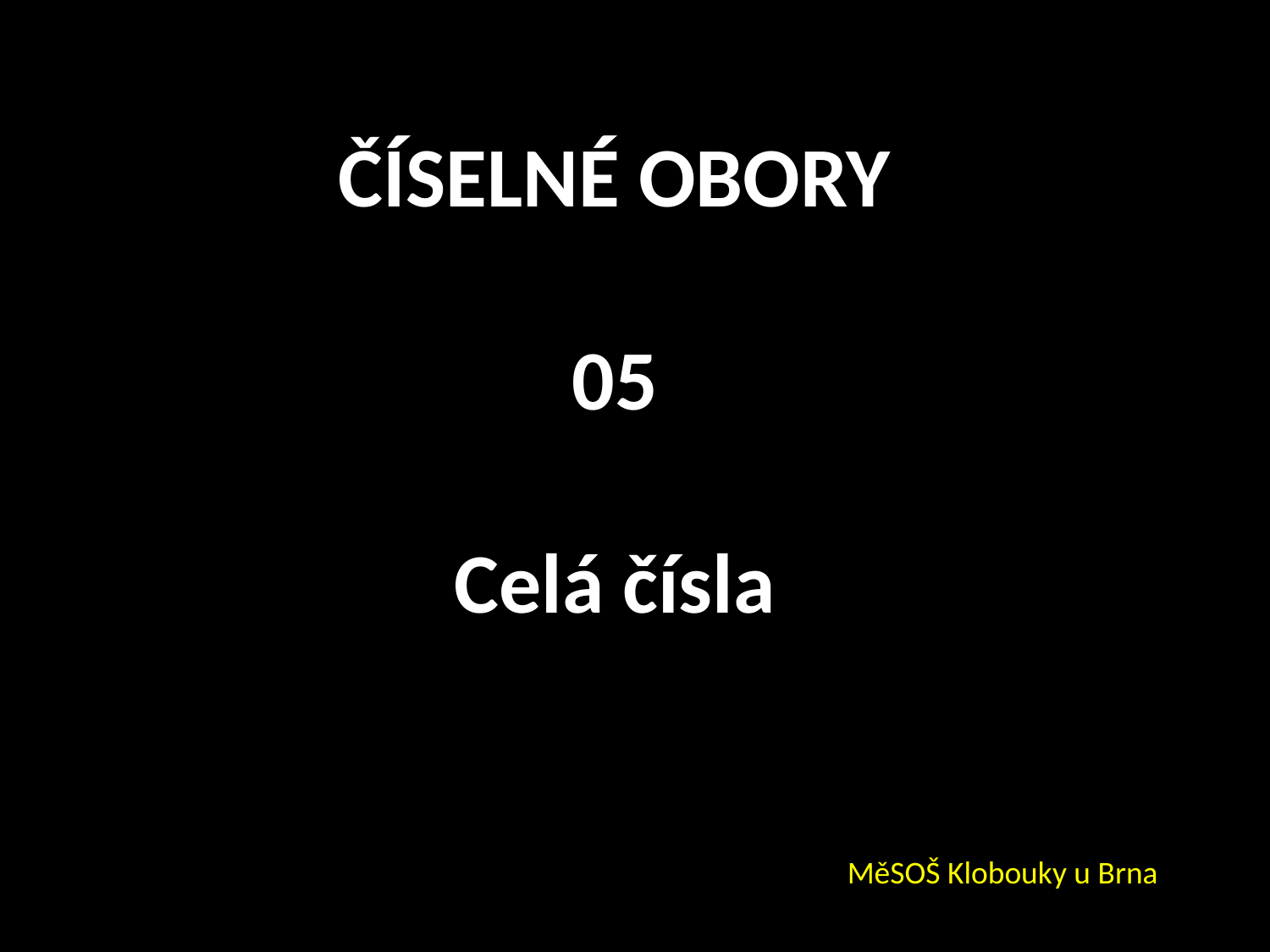

ČÍSELNÉ OBORY

05

Celá čísla

MěSOŠ Klobouky u Brna